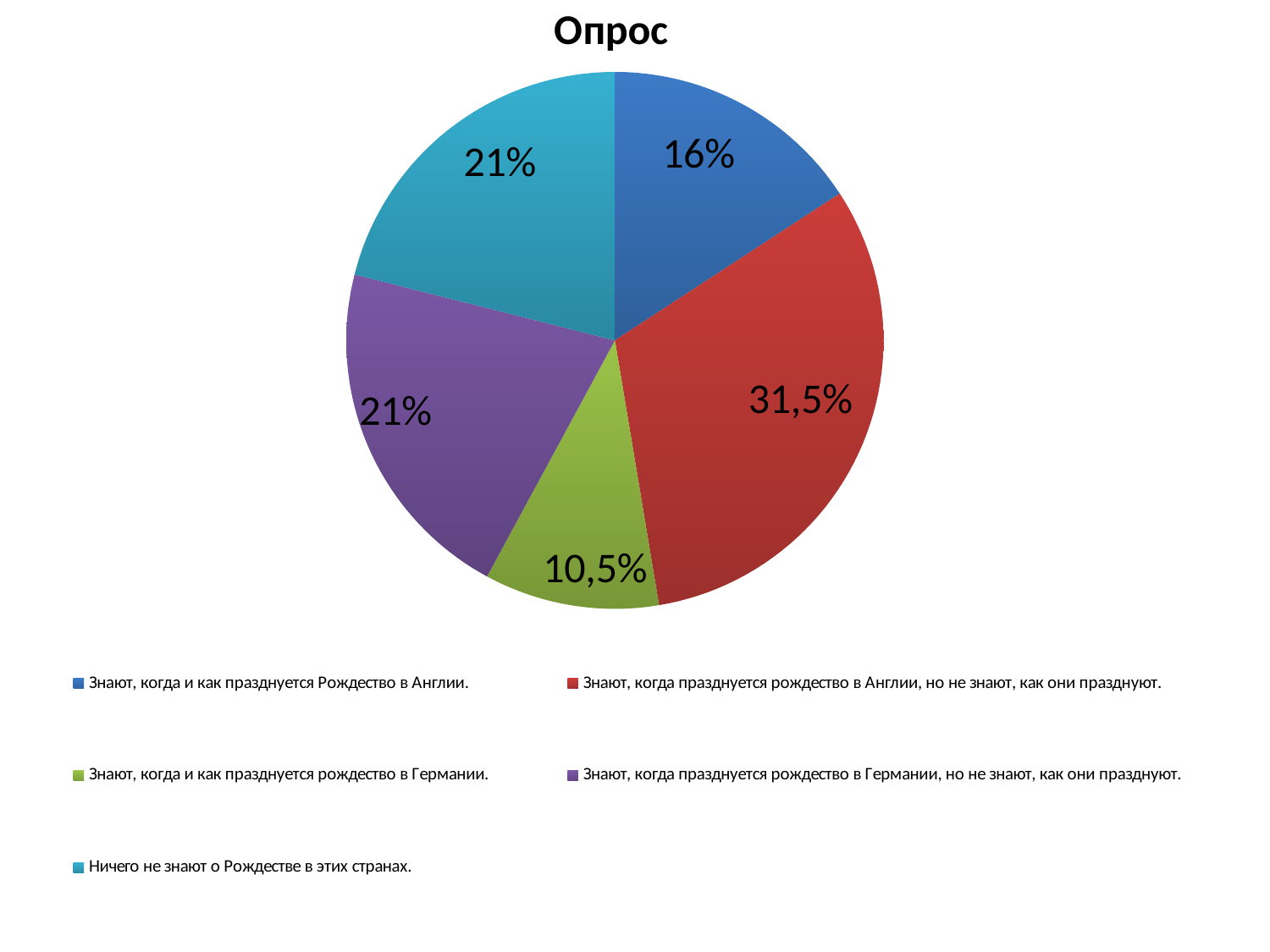

### Chart: Опрос

| Category | Опрос |
|---|---|
| Знают, когда и как празднуется Рождество в Англии. | 3.0 |
| Знают, когда празднуется рождество в Англии, но не знают, как они празднуют. | 6.0 |
| Знают, когда и как празднуется рождество в Германии. | 2.0 |
| Знают, когда празднуется рождество в Германии, но не знают, как они празднуют. | 4.0 |
| Ничего не знают о Рождестве в этих странах. | 4.0 |